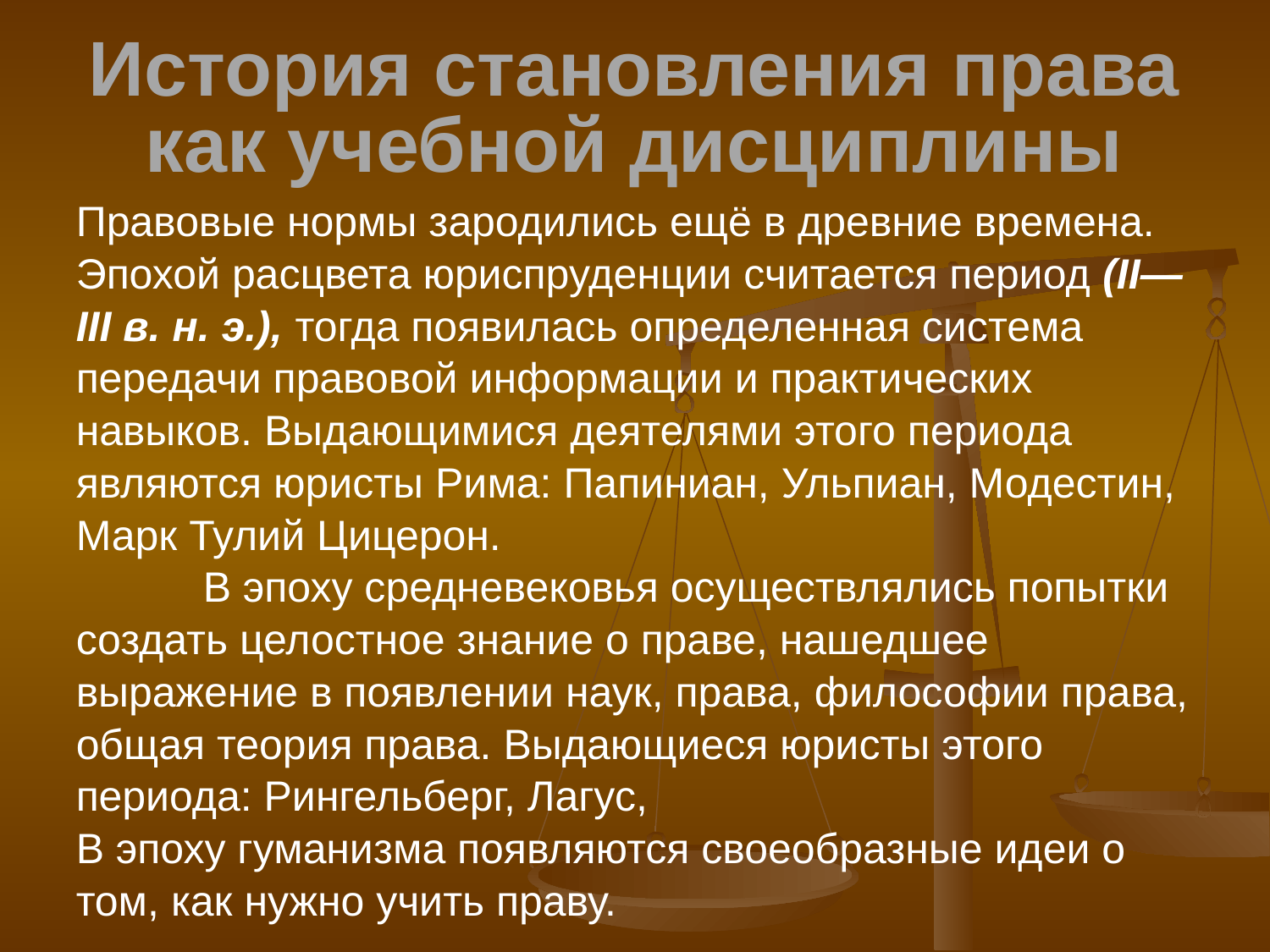

# История становления права как учебной дисциплины
Правовые нормы зародились ещё в древние времена. Эпохой расцвета юриспруденции считается период (II—III в. н. э.), тогда появилась определенная система передачи правовой информации и практических навыков. Выдающимися деятелями этого периода являются юристы Рима: Папиниан, Ульпиан, Модестин, Марк Тулий Цицерон.
	В эпоху средневековья осуществлялись попытки создать целостное знание о праве, нашедшее выражение в появлении наук, права, философии права, общая теория права. Выдающиеся юристы этого периода: Рингельберг, Лагус,
В эпоху гуманизма появляются своеобразные идеи о том, как нужно учить праву.